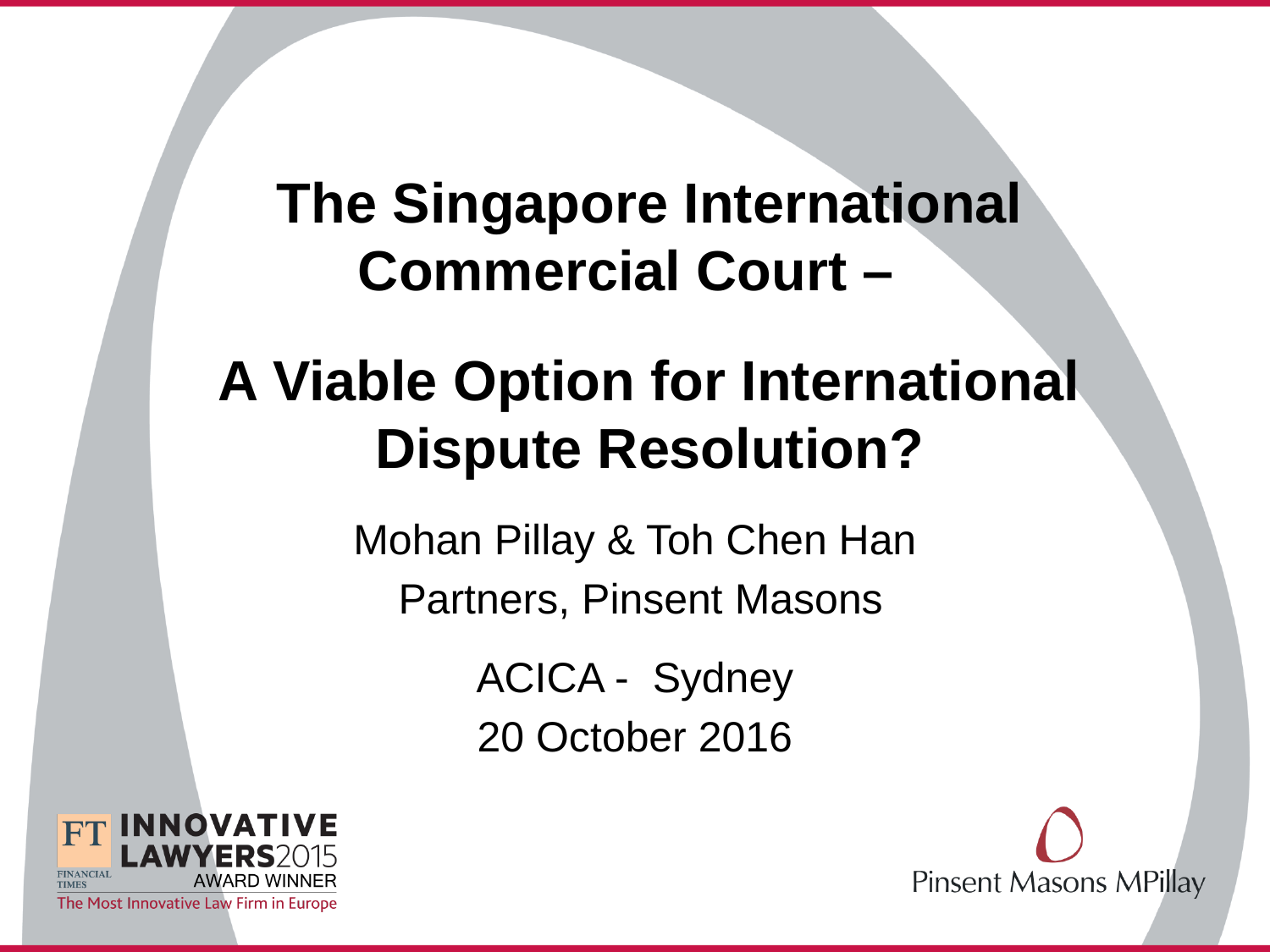

The Singapore International Commercial Court –
A Viable Option for International Dispute Resolution?
Mohan Pillay & Toh Chen Han
 Partners, Pinsent Masons

ACICA -  Sydney
20 October 2016